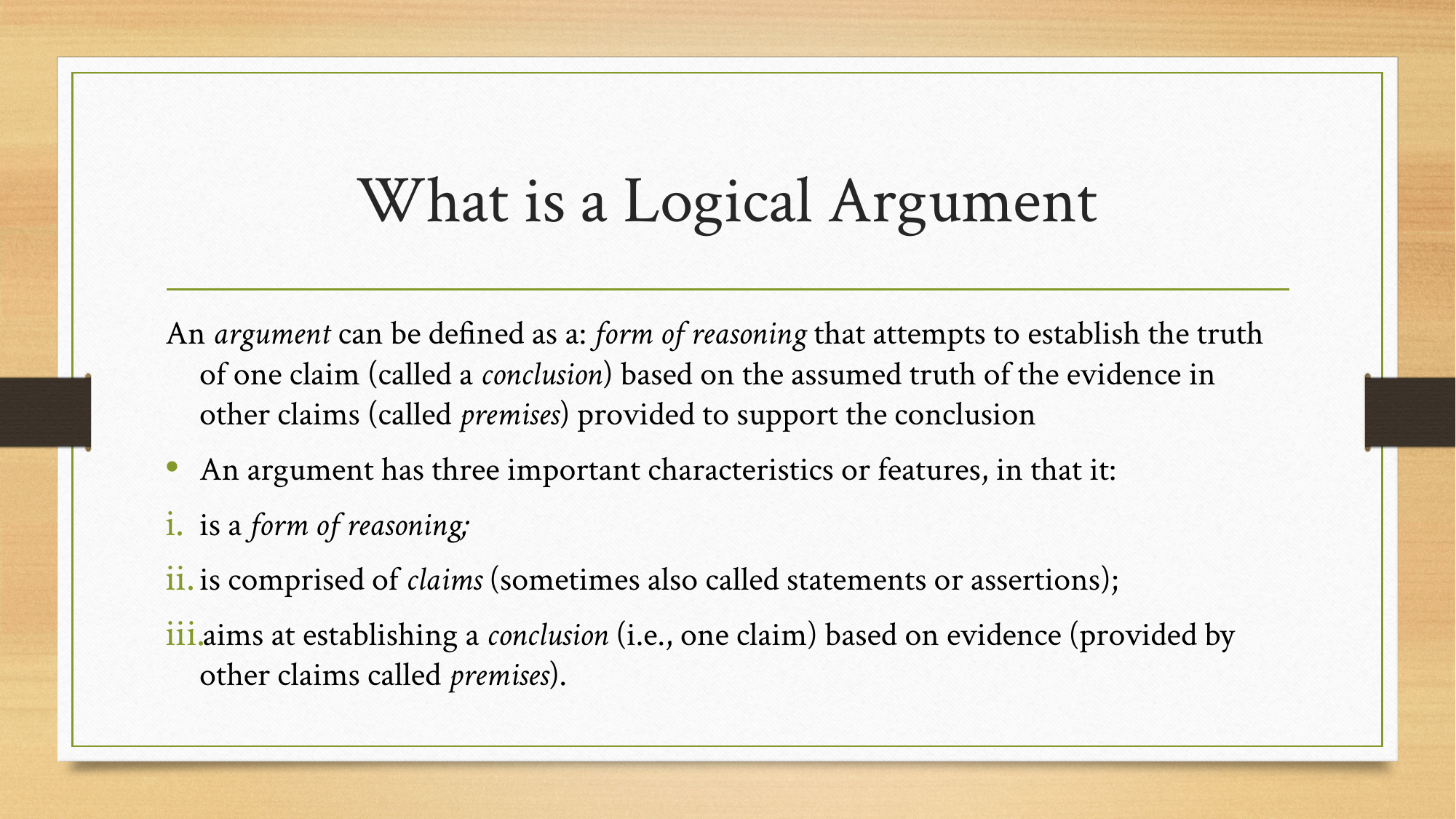

# What is a Logical Argument
An argument can be defined as a: form of reasoning that attempts to establish the truth of one claim (called a conclusion) based on the assumed truth of the evidence in other claims (called premises) provided to support the conclusion
An argument has three important characteristics or features, in that it:
is a form of reasoning;
is comprised of claims (sometimes also called statements or assertions);
aims at establishing a conclusion (i.e., one claim) based on evidence (provided by other claims called premises).